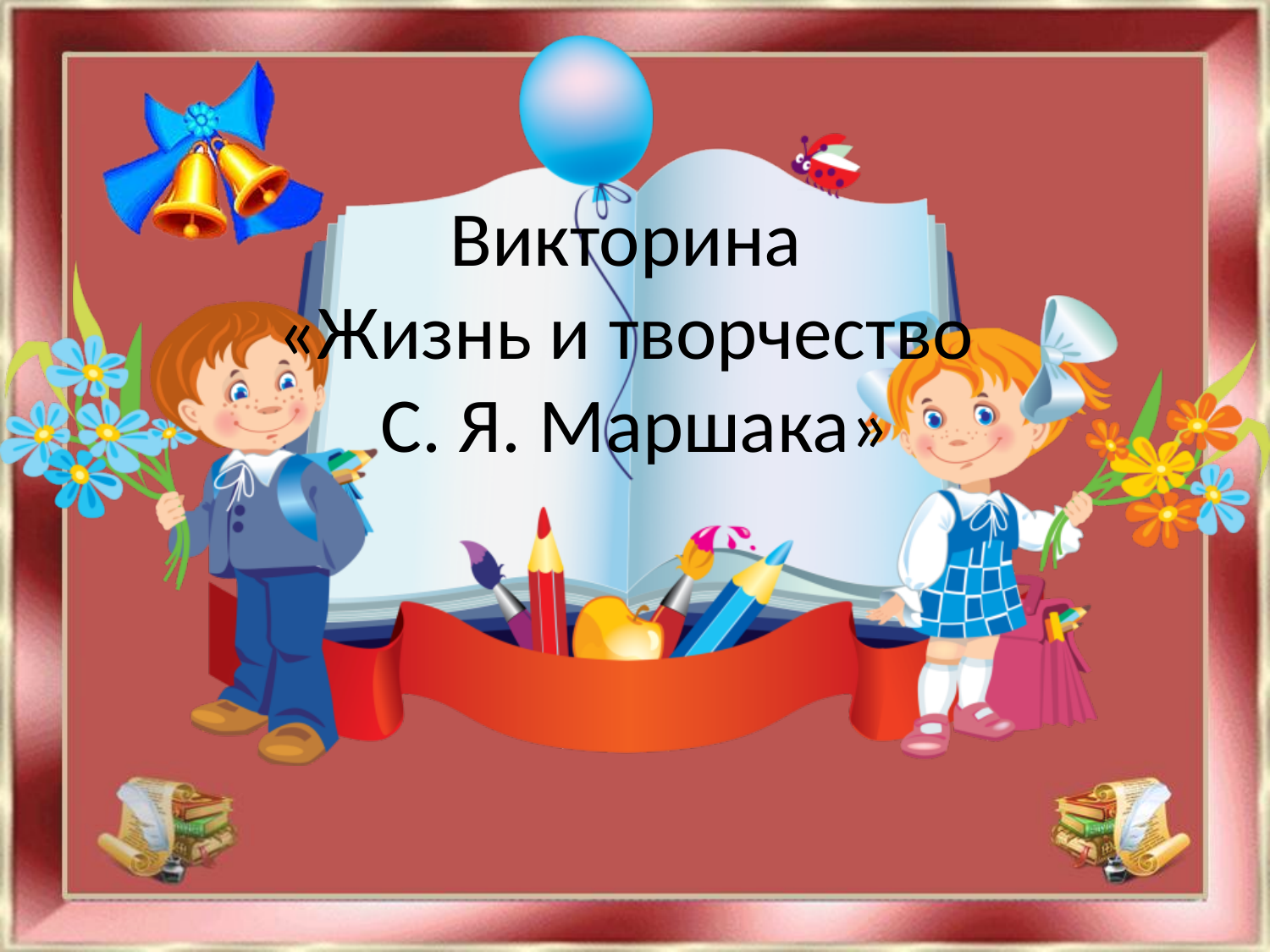

# Викторина «Жизнь и творчество С. Я. Маршака»